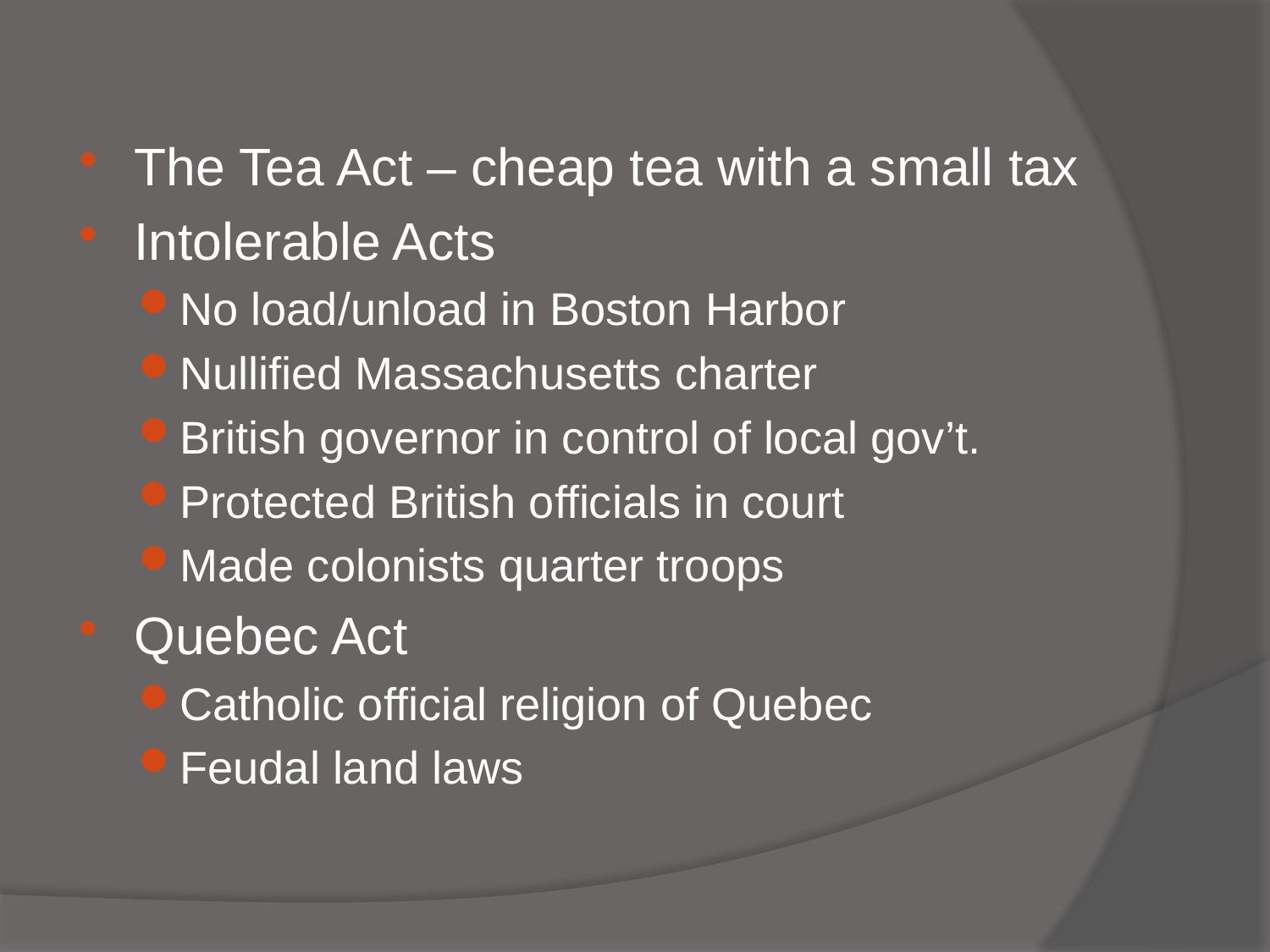

#
The Tea Act – cheap tea with a small tax
Intolerable Acts
No load/unload in Boston Harbor
Nullified Massachusetts charter
British governor in control of local gov’t.
Protected British officials in court
Made colonists quarter troops
Quebec Act
Catholic official religion of Quebec
Feudal land laws